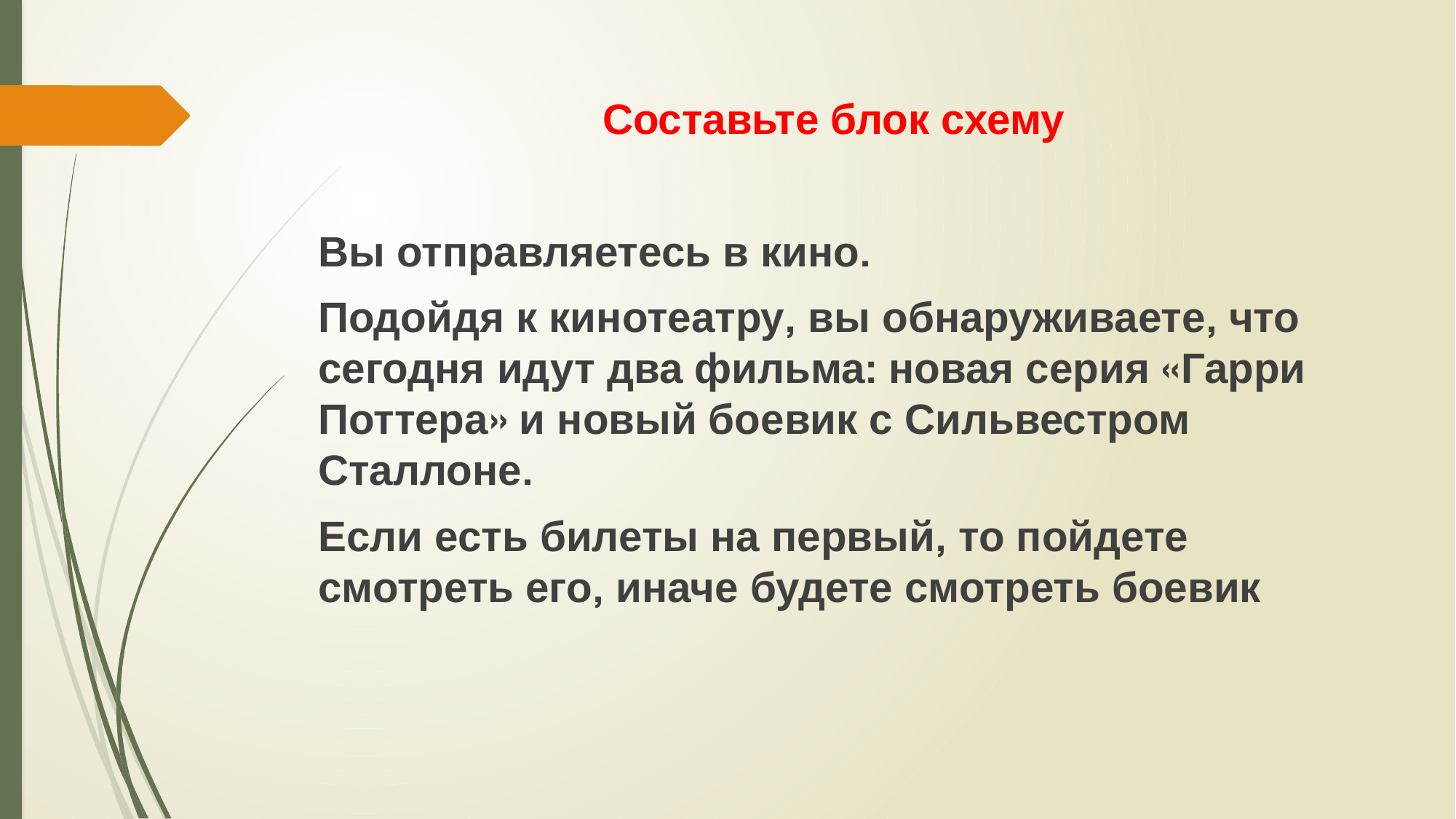

Составьте блок схему

Вы отправляетесь в кино.
Подойдя к кинотеатру, вы обнаруживаете, что сегодня идут два фильма: новая серия «Гарри Поттера» и новый боевик с Сильвестром Сталлоне.
Если есть билеты на первый, то пойдете смотреть его, иначе будете смотреть боевик